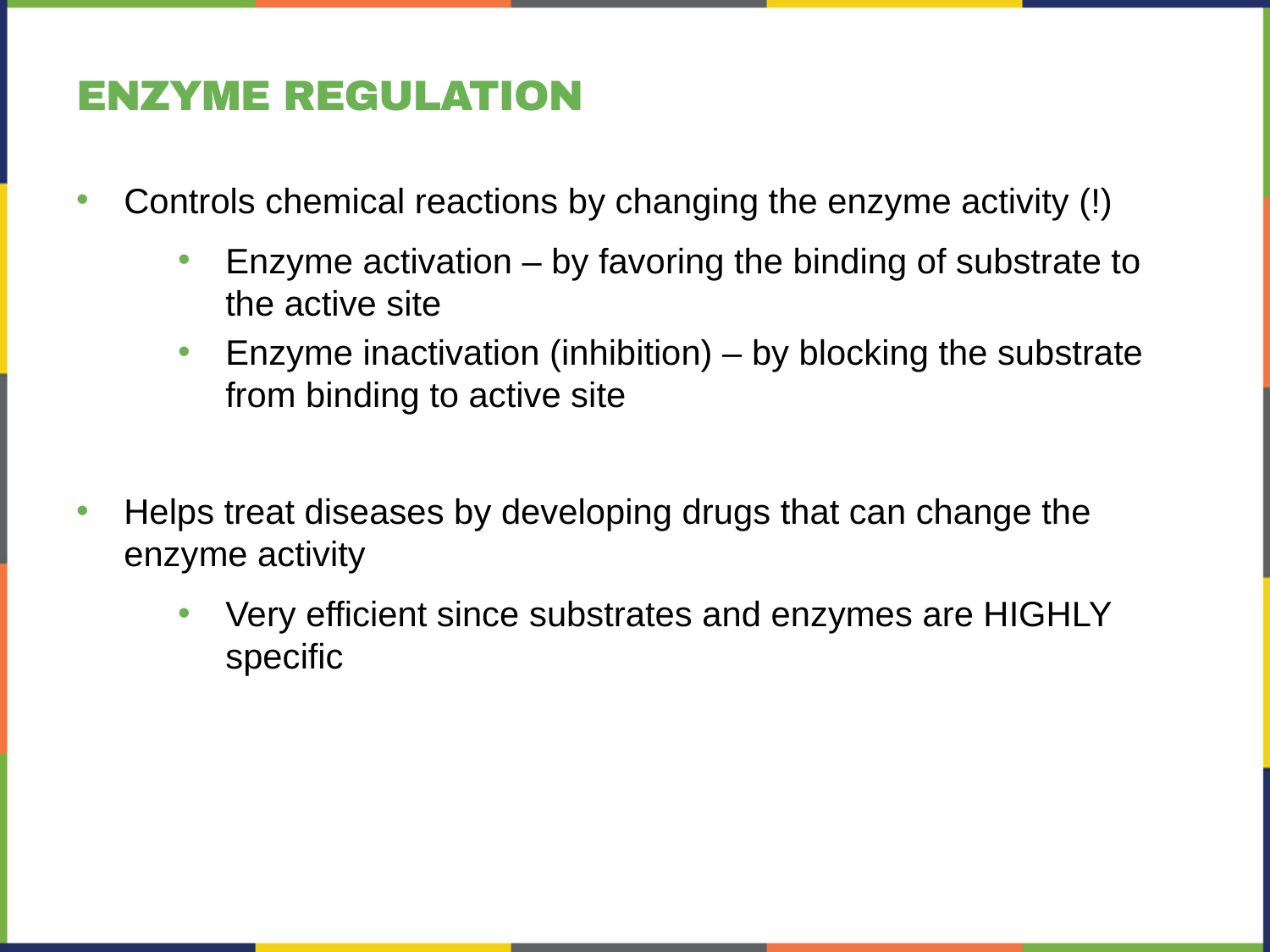

# Enzyme regulation
Controls chemical reactions by changing the enzyme activity (!)
Enzyme activation – by favoring the binding of substrate to the active site
Enzyme inactivation (inhibition) – by blocking the substrate from binding to active site

Helps treat diseases by developing drugs that can change the enzyme activity
Very efficient since substrates and enzymes are HIGHLY specific